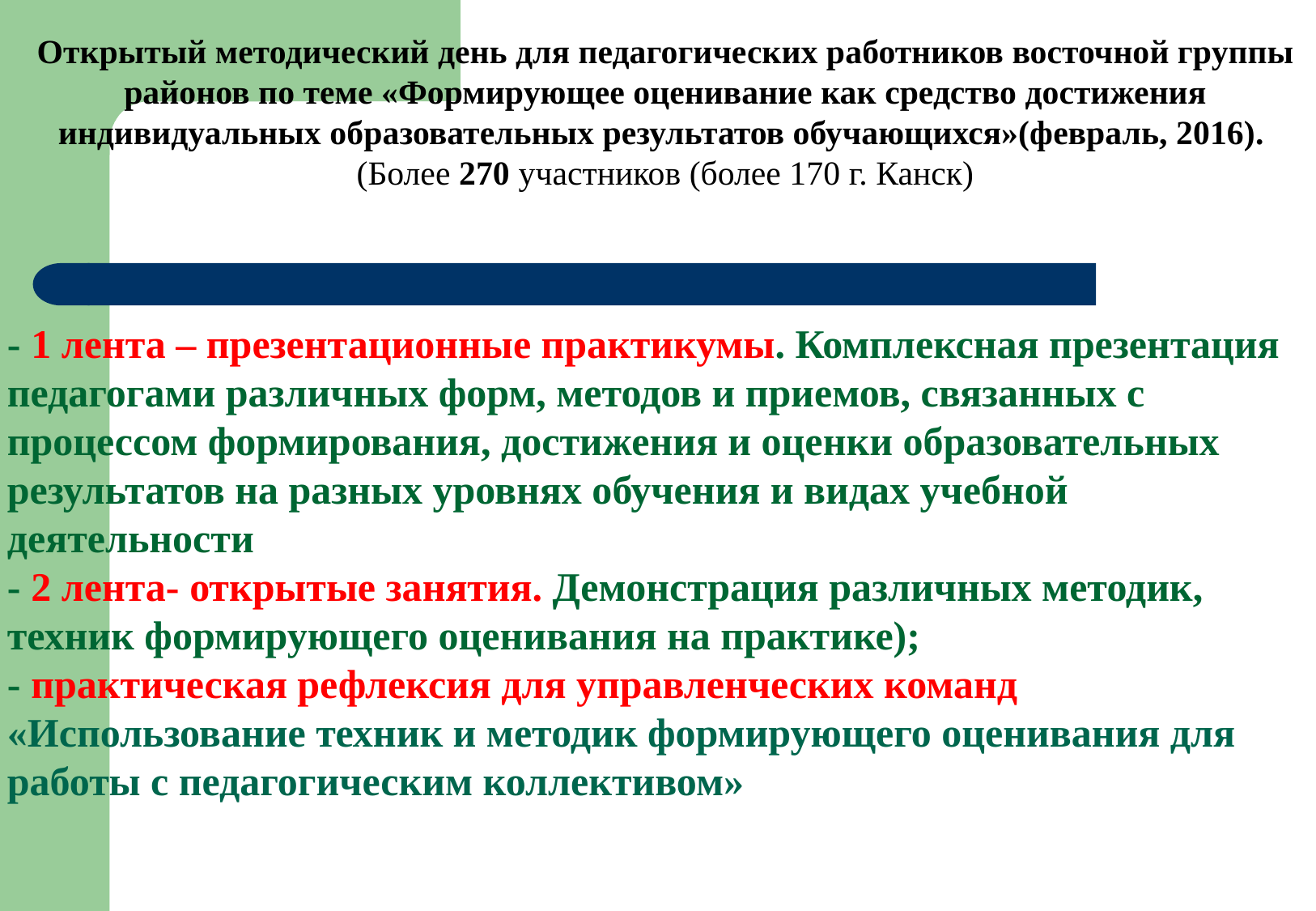

#

Открытый методический день для педагогических работников восточной группы районов по теме «Формирующее оценивание как средство достижения индивидуальных образовательных результатов обучающихся»(февраль, 2016).
(Более 270 участников (более 170 г. Канск)

- 1 лента – презентационные практикумы. Комплексная презентация педагогами различных форм, методов и приемов, связанных с процессом формирования, достижения и оценки образовательных результатов на разных уровнях обучения и видах учебной деятельности
- 2 лента- открытые занятия. Демонстрация различных методик, техник формирующего оценивания на практике);
- практическая рефлексия для управленческих команд
«Использование техник и методик формирующего оценивания для работы с педагогическим коллективом»
Учитель русского языка и литературы
Заслуженный педагог Красноярского края
Отличник народного просвещения
«Формирование осознанного выбора профессии гуманитарной направленности через внеклассную работу»